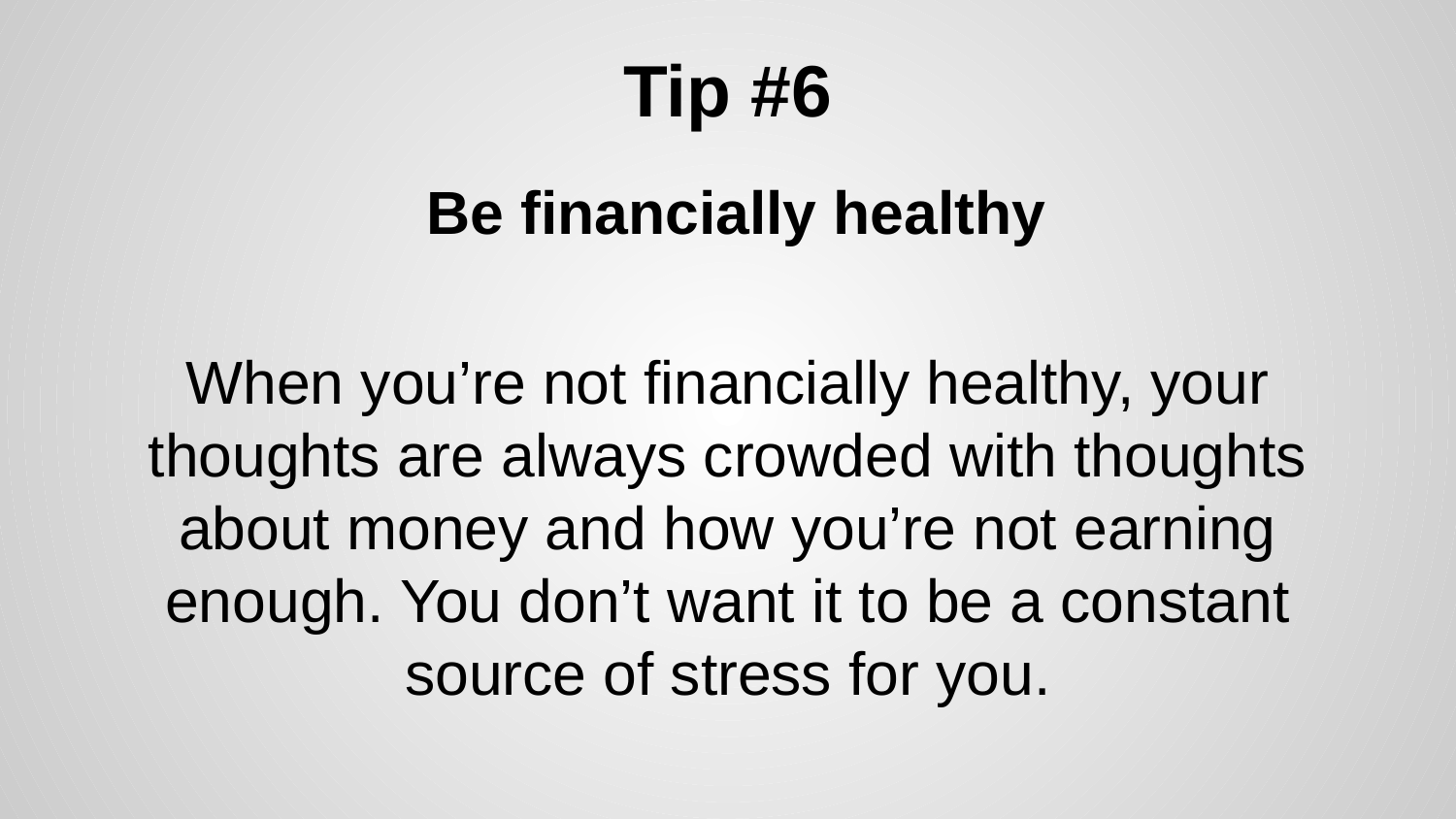

# Tip #6
 Be financially healthy

When you’re not financially healthy, your thoughts are always crowded with thoughts about money and how you’re not earning enough. You don’t want it to be a constant source of stress for you.